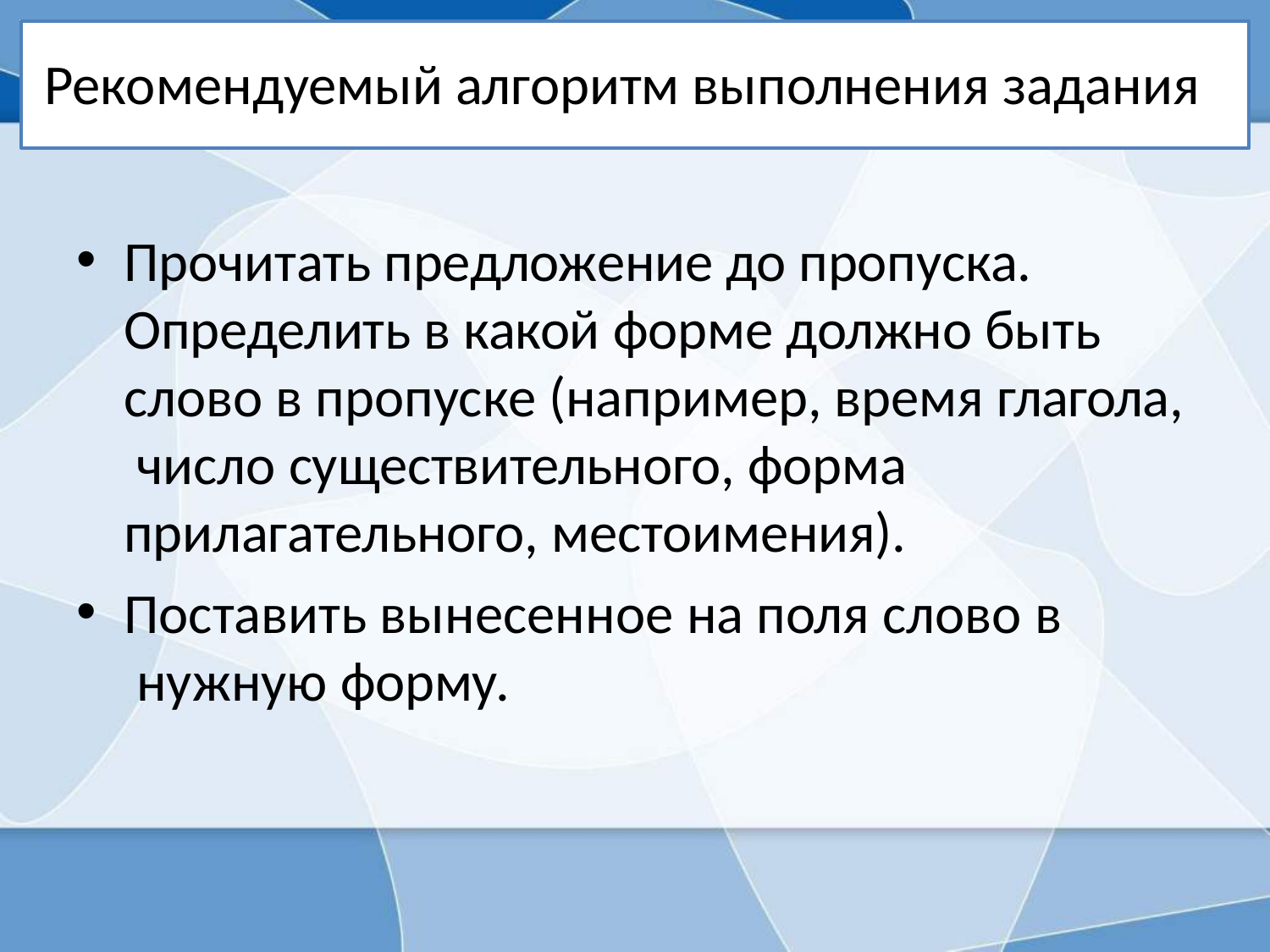

Рекомендуемый алгоритм выполнения задания
Прочитать предложение до пропуска.
Определить в какой форме должно быть
слово в пропуске (например, время глагола,  число существительного, форма
прилагательного, местоимения).
Поставить вынесенное на поля слово в  нужную форму.